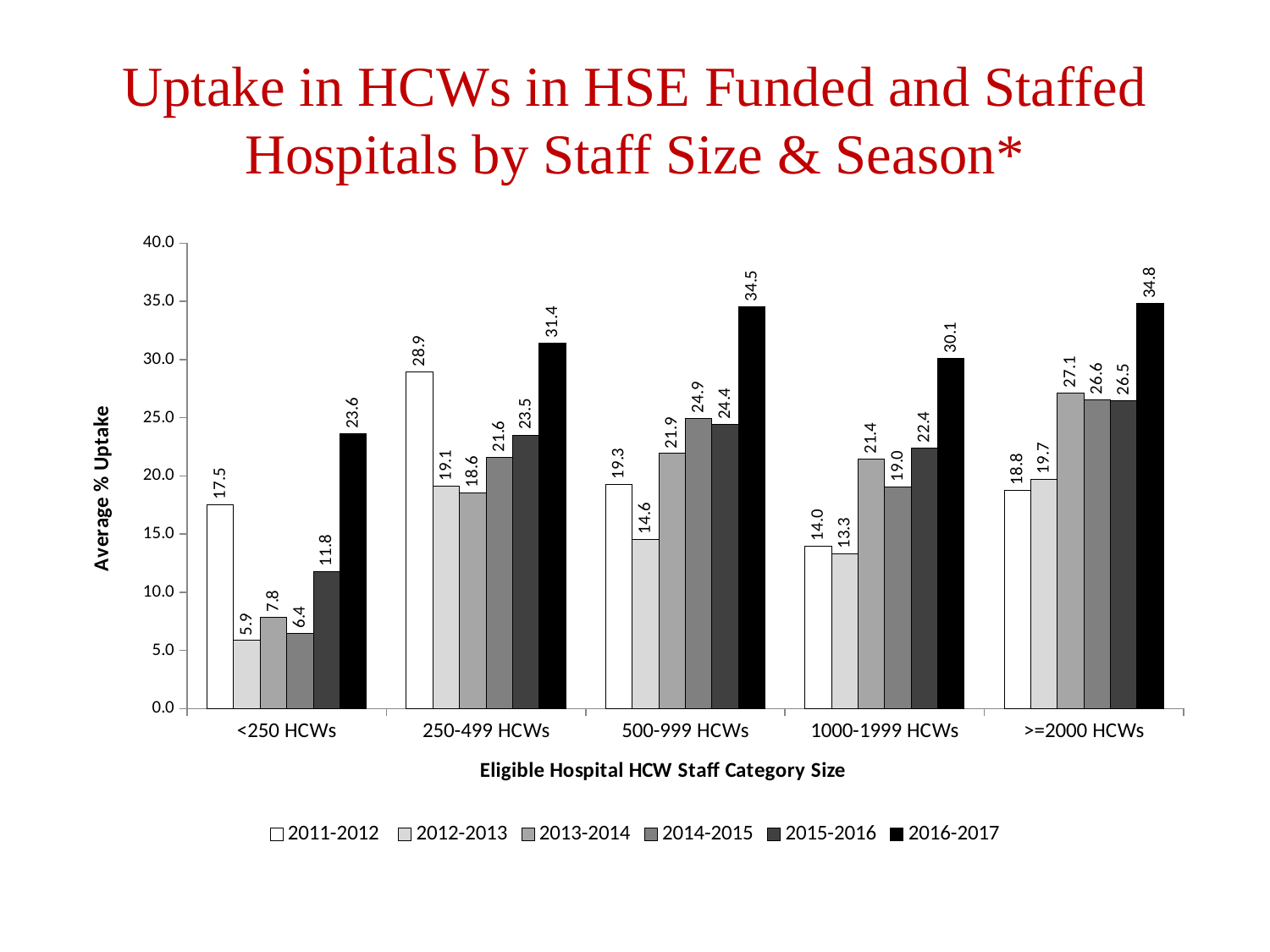

# Uptake in HCWs in HSE Funded and Staffed Hospitals by Staff Size & Season*

### Chart

| Category | 2011-2012  | 2012-2013 | 2013-2014 | 2014-2015 | 2015-2016 | 2016-2017 |
|---|---|---|---|---|---|---|
| <250 HCWs | 17.525807847199694 | 5.855971220935399 | 7.830454359576876 | 6.447118082386928 | 11.791599137023333 | 23.60919262594545 |
| 250-499 HCWs | 28.91829409136297 | 19.099295704207485 | 18.559571034826277 | 21.579414122648082 | 23.52534508121901 | 31.426911020696892 |
| 500-999 HCWs | 19.260906823299937 | 14.56671434021994 | 21.932337720939948 | 24.931203036561975 | 24.411871578325535 | 34.5279643443355 |
| 1000-1999 HCWs | 13.990799530029063 | 13.289386056632093 | 21.440182288484056 | 19.029353860128346 | 22.38013995063973 | 30.08379366862281 |
| >=2000 HCWs | 18.781446940312758 | 19.73604010149749 | 27.148898393672756 | 26.56838159870076 | 26.484710429524263 | 34.806245978600884 |